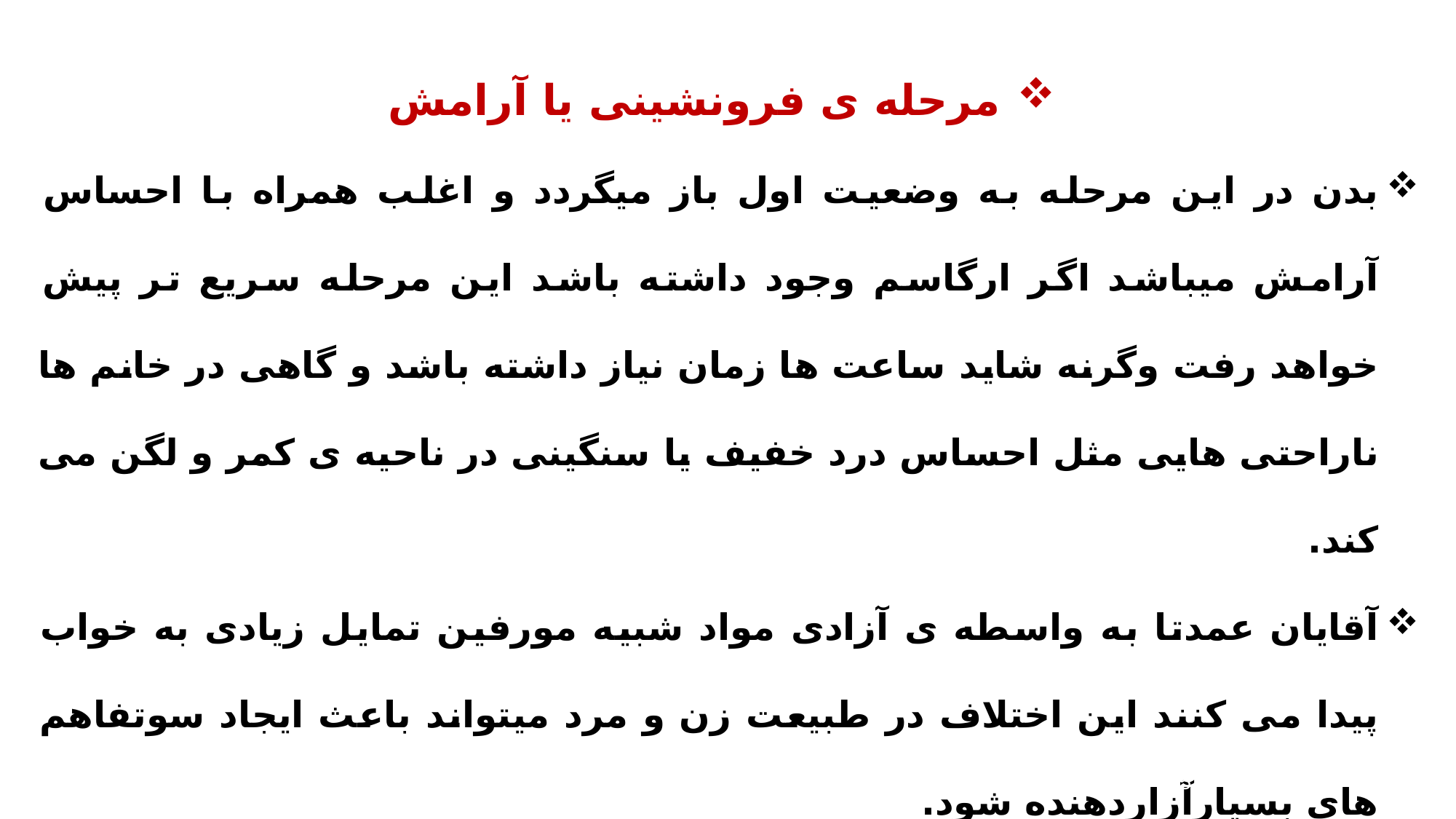

مرحله ی فرونشینی یا آرامش
بدن در این مرحله به وضعیت اول باز میگردد و اغلب همراه با احساس آرامش میباشد اگر ارگاسم وجود داشته باشد این مرحله سریع تر پیش خواهد رفت وگرنه شاید ساعت ها زمان نیاز داشته باشد و گاهی در خانم ها ناراحتی هایی مثل احساس درد خفیف یا سنگینی در ناحیه ی کمر و لگن می کند.
آقایان عمدتا به واسطه ی آزادی مواد شبیه مورفین تمایل زیادی به خواب پیدا می کنند این اختلاف در طبیعت زن و مرد میتواند باعث ایجاد سوتفاهم های بسیارآزاردهنده شود.
بعد ازعمل آمیزش، تعامل جنسی پایان نمی یابد.نوازش و بازگویی احساس لذت وزیبایی مراحل پیشین توسط زوج به همدیگر، این تعامل جنسی را به یک تجربه ی به یاد ماندنی تبدیل می کند.
51